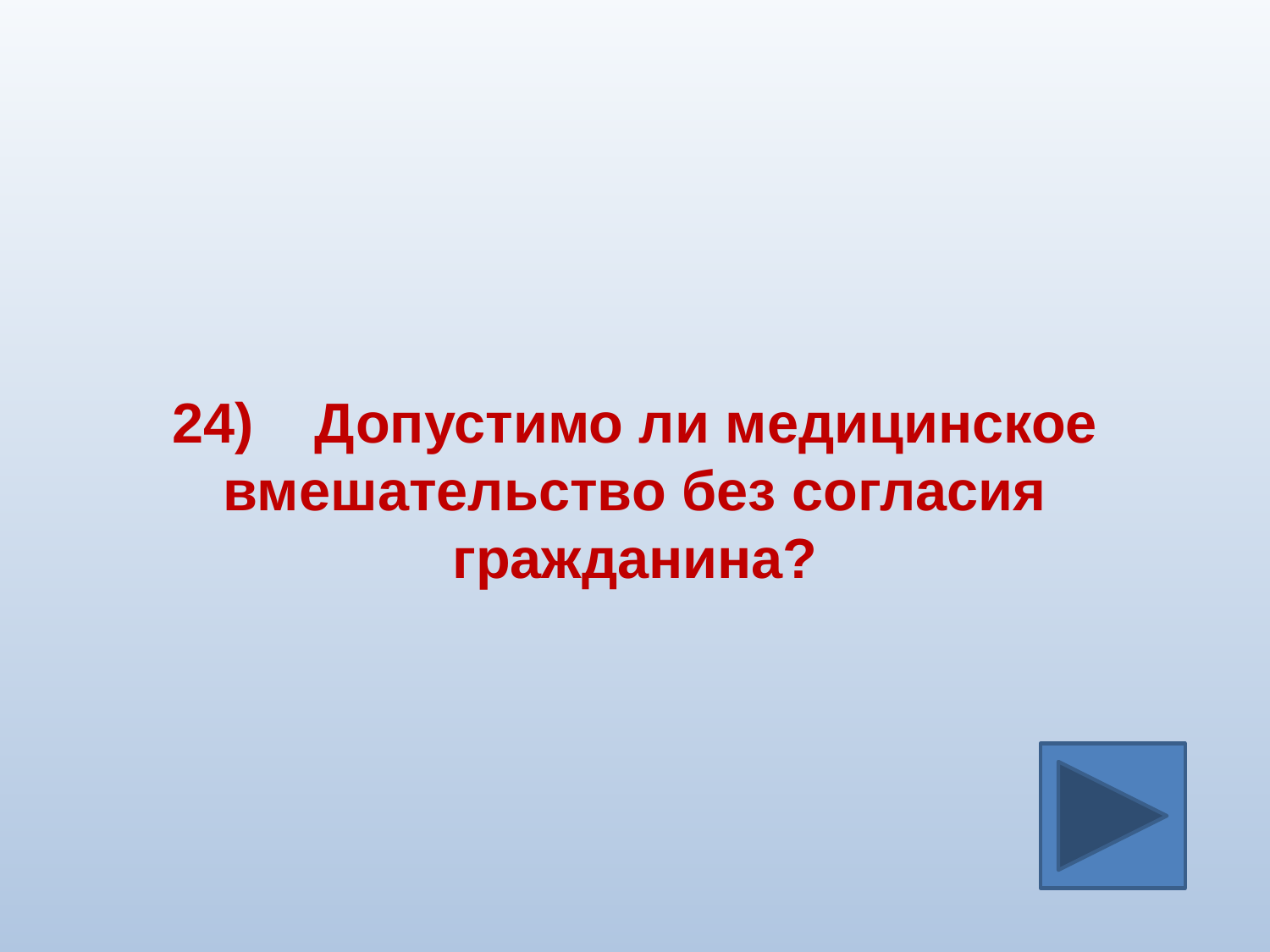

#

24)	 Допустимо ли медицинское вмешательство без согласия гражданина?